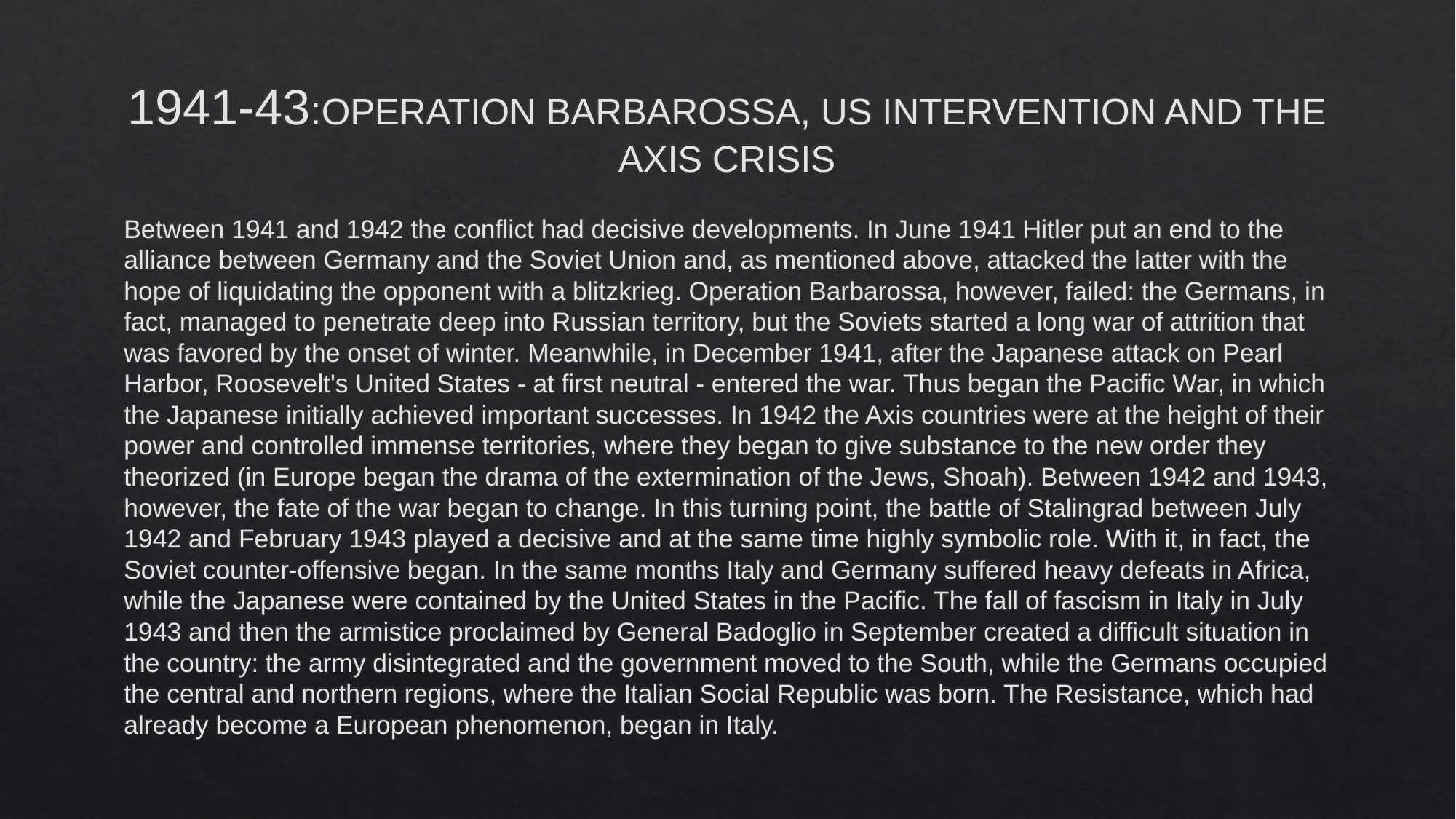

1941-43:OPERATION BARBAROSSA, US INTERVENTION AND THE AXIS CRISIS
Between 1941 and 1942 the conflict had decisive developments. In June 1941 Hitler put an end to the alliance between Germany and the Soviet Union and, as mentioned above, attacked the latter with the hope of liquidating the opponent with a blitzkrieg. Operation Barbarossa, however, failed: the Germans, in fact, managed to penetrate deep into Russian territory, but the Soviets started a long war of attrition that was favored by the onset of winter. Meanwhile, in December 1941, after the Japanese attack on Pearl Harbor, Roosevelt's United States - at first neutral - entered the war. Thus began the Pacific War, in which the Japanese initially achieved important successes. In 1942 the Axis countries were at the height of their power and controlled immense territories, where they began to give substance to the new order they theorized (in Europe began the drama of the extermination of the Jews, Shoah). Between 1942 and 1943, however, the fate of the war began to change. In this turning point, the battle of Stalingrad between July 1942 and February 1943 played a decisive and at the same time highly symbolic role. With it, in fact, the Soviet counter-offensive began. In the same months Italy and Germany suffered heavy defeats in Africa, while the Japanese were contained by the United States in the Pacific. The fall of fascism in Italy in July 1943 and then the armistice proclaimed by General Badoglio in September created a difficult situation in the country: the army disintegrated and the government moved to the South, while the Germans occupied the central and northern regions, where the Italian Social Republic was born. The Resistance, which had already become a European phenomenon, began in Italy.